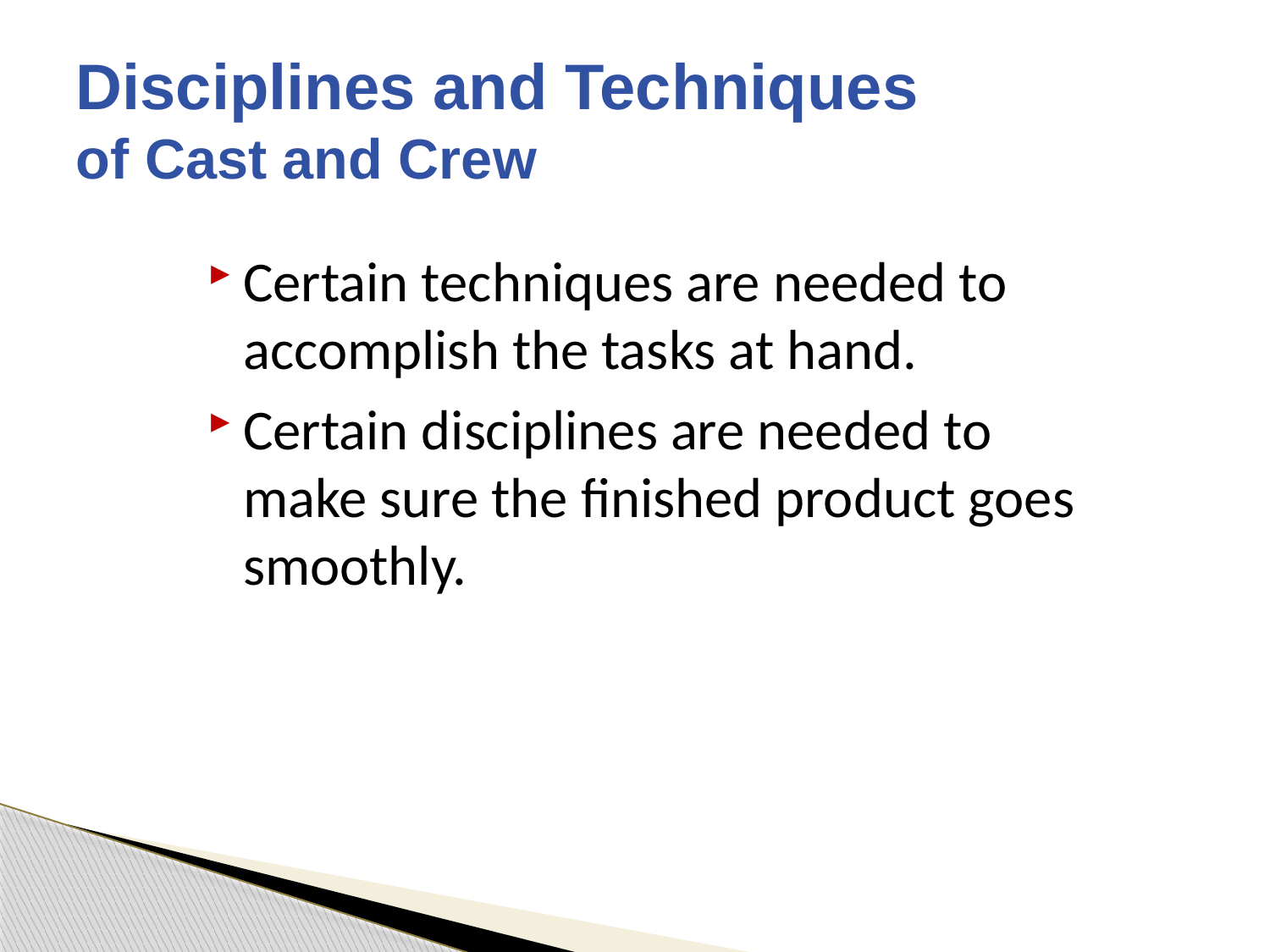

# Disciplines and Techniques of Cast and Crew
Certain techniques are needed to accomplish the tasks at hand.
Certain disciplines are needed to make sure the finished product goes smoothly.